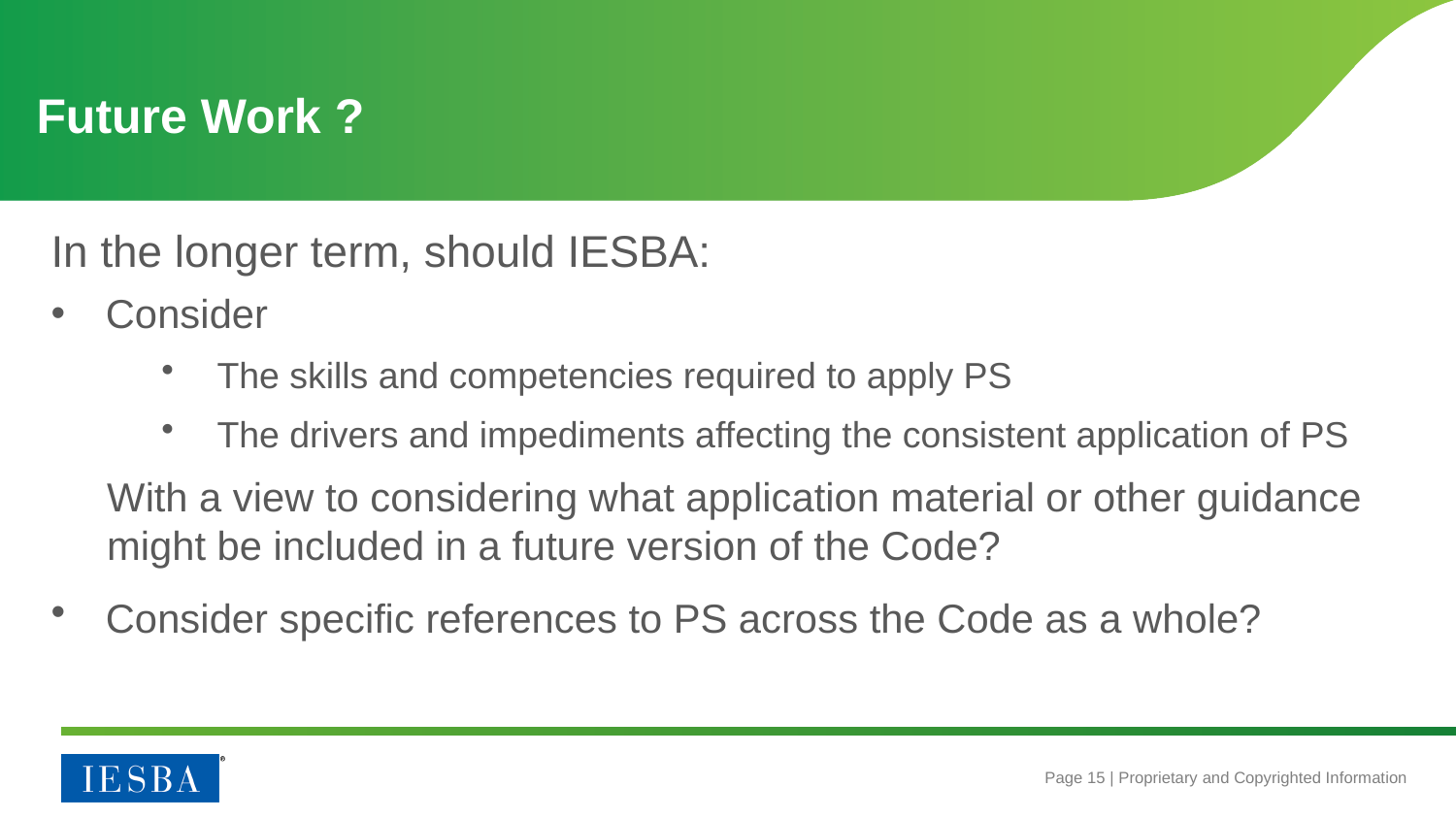

# Future Work ?
In the longer term, should IESBA:
Consider
The skills and competencies required to apply PS
The drivers and impediments affecting the consistent application of PS
With a view to considering what application material or other guidance might be included in a future version of the Code?
Consider specific references to PS across the Code as a whole?